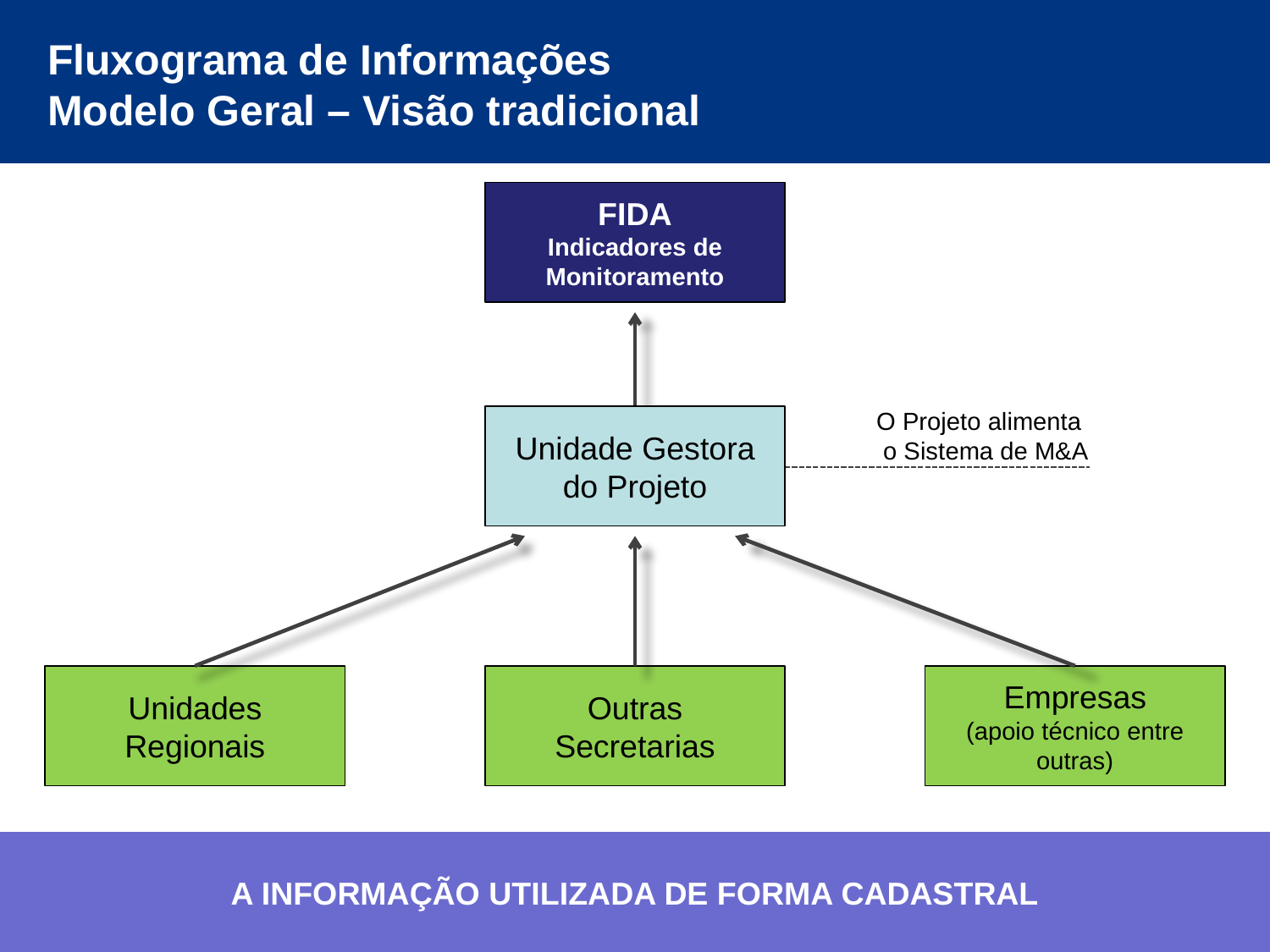

Fluxograma de Informações
Modelo Geral – Visão tradicional
FIDA
Indicadores de Monitoramento
O Projeto alimenta
o Sistema de M&A
Unidade Gestora do Projeto
Unidades Regionais
Outras
Secretarias
Empresas
(apoio técnico entre outras)
A INFORMAÇÃO UTILIZADA DE FORMA CADASTRAL